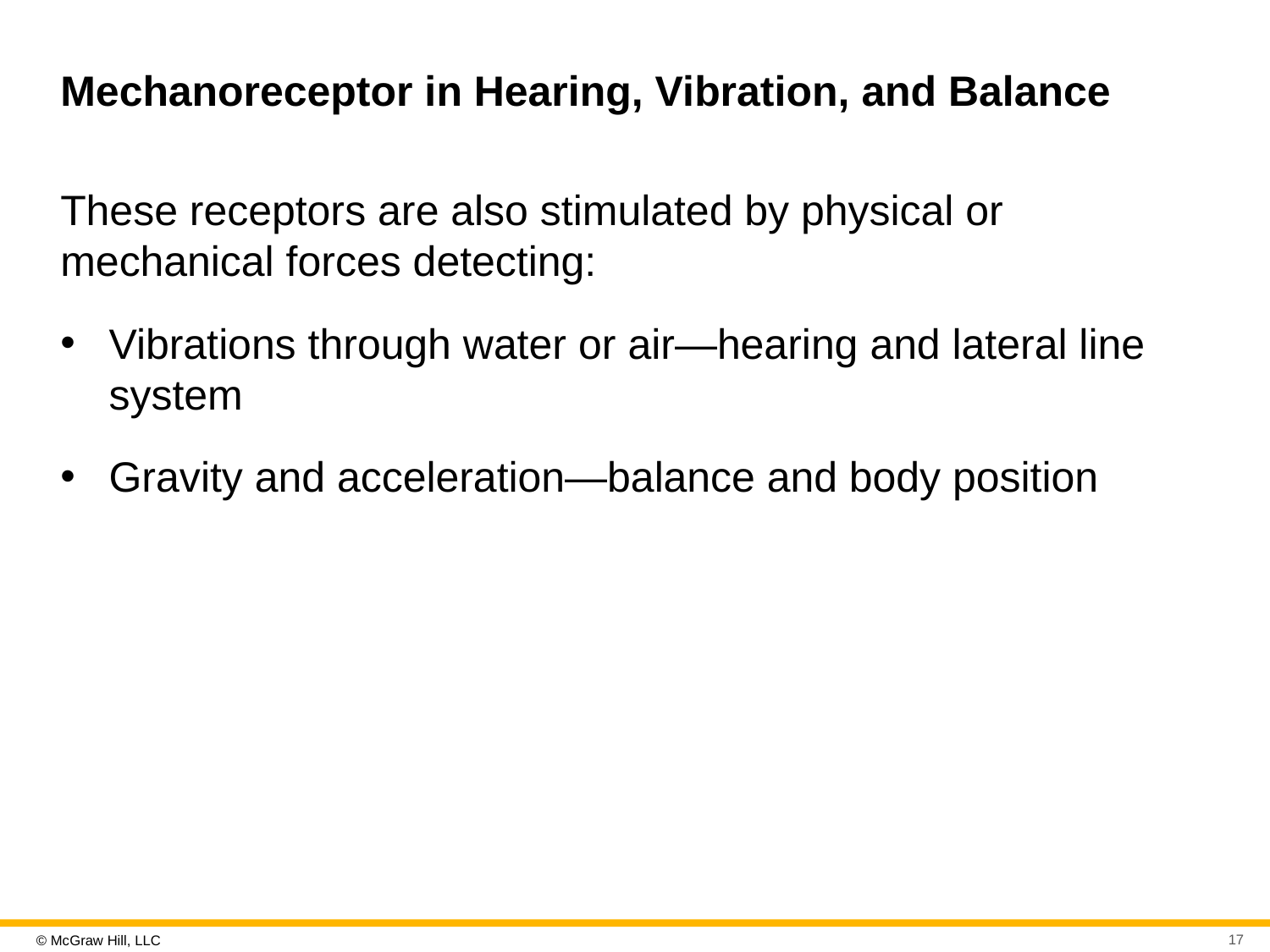

# Mechanoreceptor in Hearing, Vibration, and Balance
These receptors are also stimulated by physical or mechanical forces detecting:
Vibrations through water or air—hearing and lateral line system
Gravity and acceleration—balance and body position
17